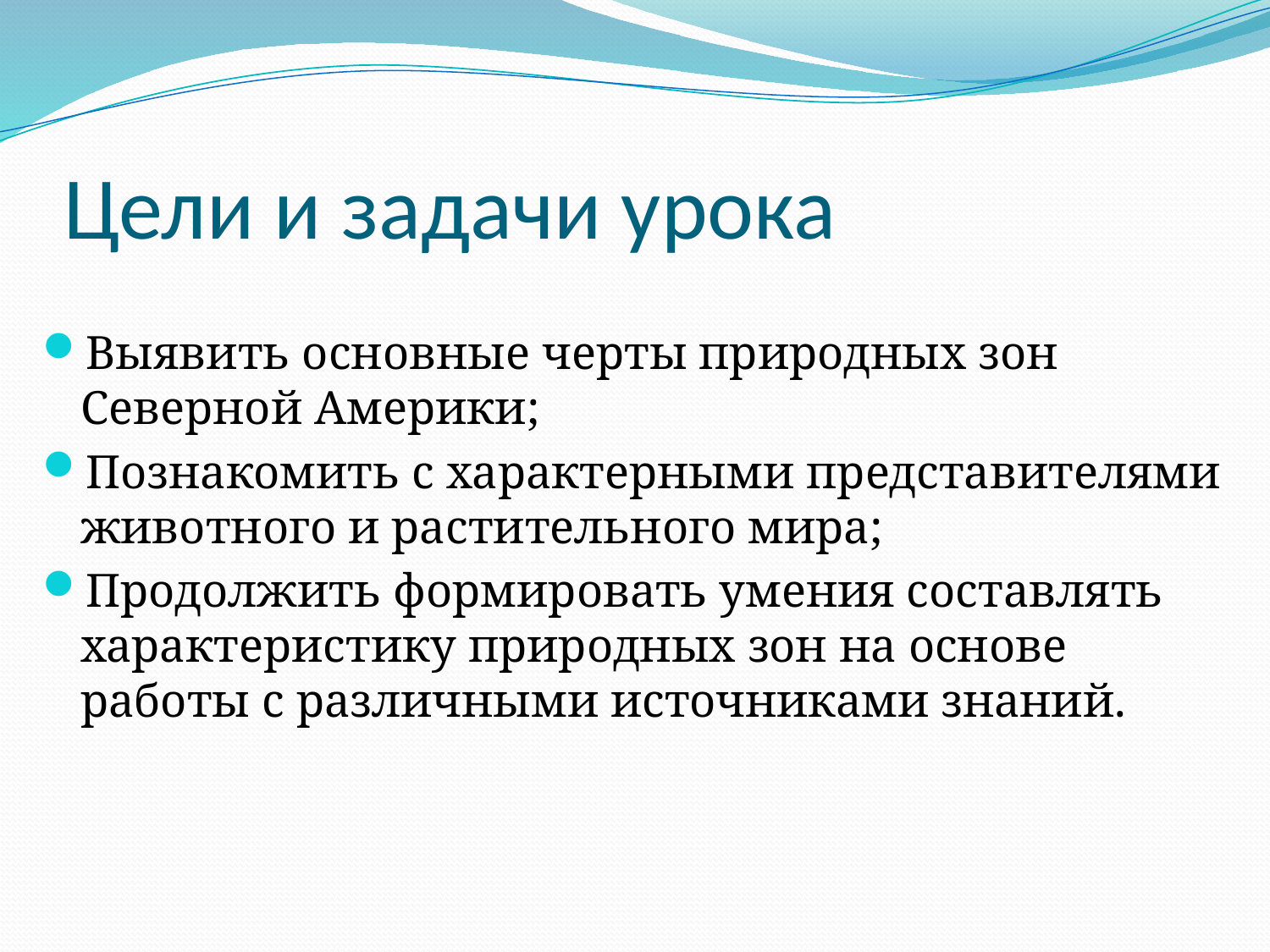

# Цели и задачи урока
Выявить основные черты природных зон Северной Америки;
Познакомить с характерными представителями животного и растительного мира;
Продолжить формировать умения составлять характеристику природных зон на основе работы с различными источниками знаний.